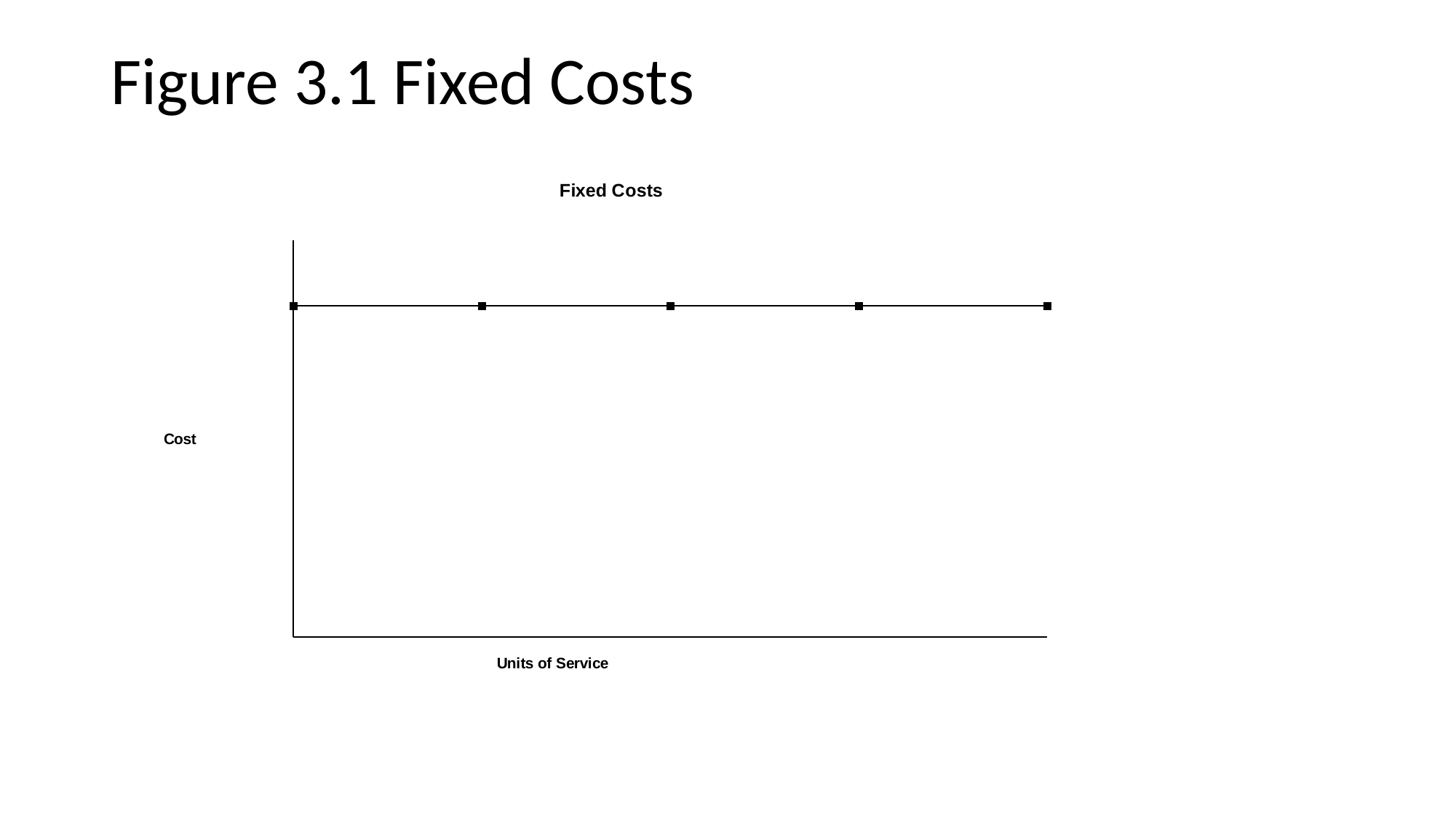

# Figure 3.1 Fixed Costs

### Chart: Fixed Costs

| Category | FIXED COSTS |
|---|---|
| 0 | 10000.0 |
| 100 | 10000.0 |
| 200 | 10000.0 |
| 300 | 10000.0 |
| 400 | 10000.0 |